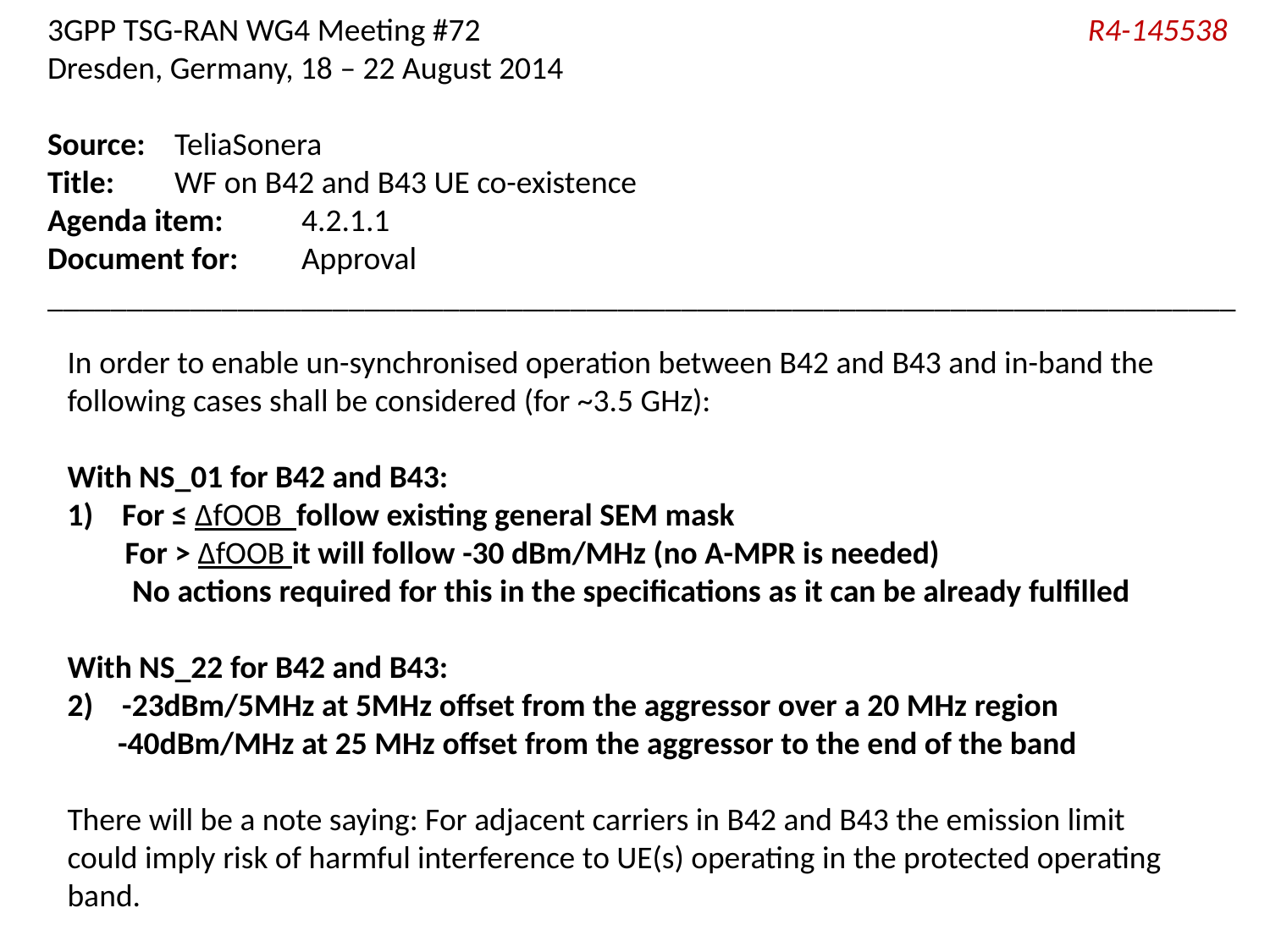

3GPP TSG-RAN WG4 Meeting #72	                                                                          R4-145538
Dresden, Germany, 18 – 22 August 2014

Source:	TeliaSonera
Title:	WF on B42 and B43 UE co-existence
Agenda item:	4.2.1.1
Document for:	Approval
___________________________________________________________________________
In order to enable un-synchronised operation between B42 and B43 and in-band the following cases shall be considered (for ~3.5 GHz):

With NS_01 for B42 and B43:
1)    For ≤ ΔfOOB  follow existing general SEM mask
        For > ΔfOOB it will follow -30 dBm/MHz (no A-MPR is needed)
         No actions required for this in the specifications as it can be already fulfilled

With NS_22 for B42 and B43:
2)    -23dBm/5MHz at 5MHz offset from the aggressor over a 20 MHz region
       -40dBm/MHz at 25 MHz offset from the aggressor to the end of the band

There will be a note saying: For adjacent carriers in B42 and B43 the emission limit could imply risk of harmful interference to UE(s) operating in the protected operating band.